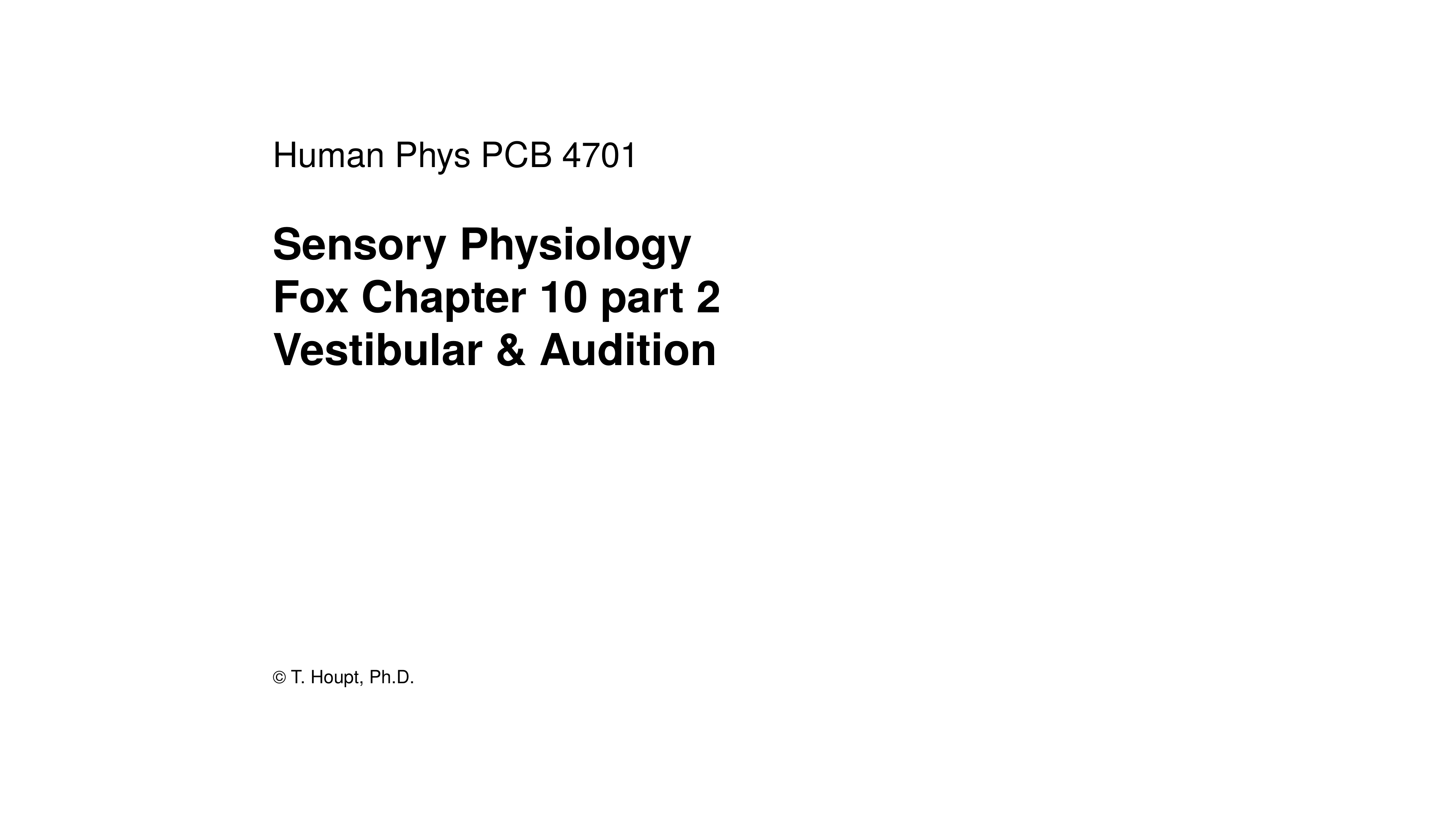

Human Phys PCB 4701

Sensory Physiology
Fox Chapter 10 part 2
Vestibular & Audition

© T. Houpt, Ph.D.